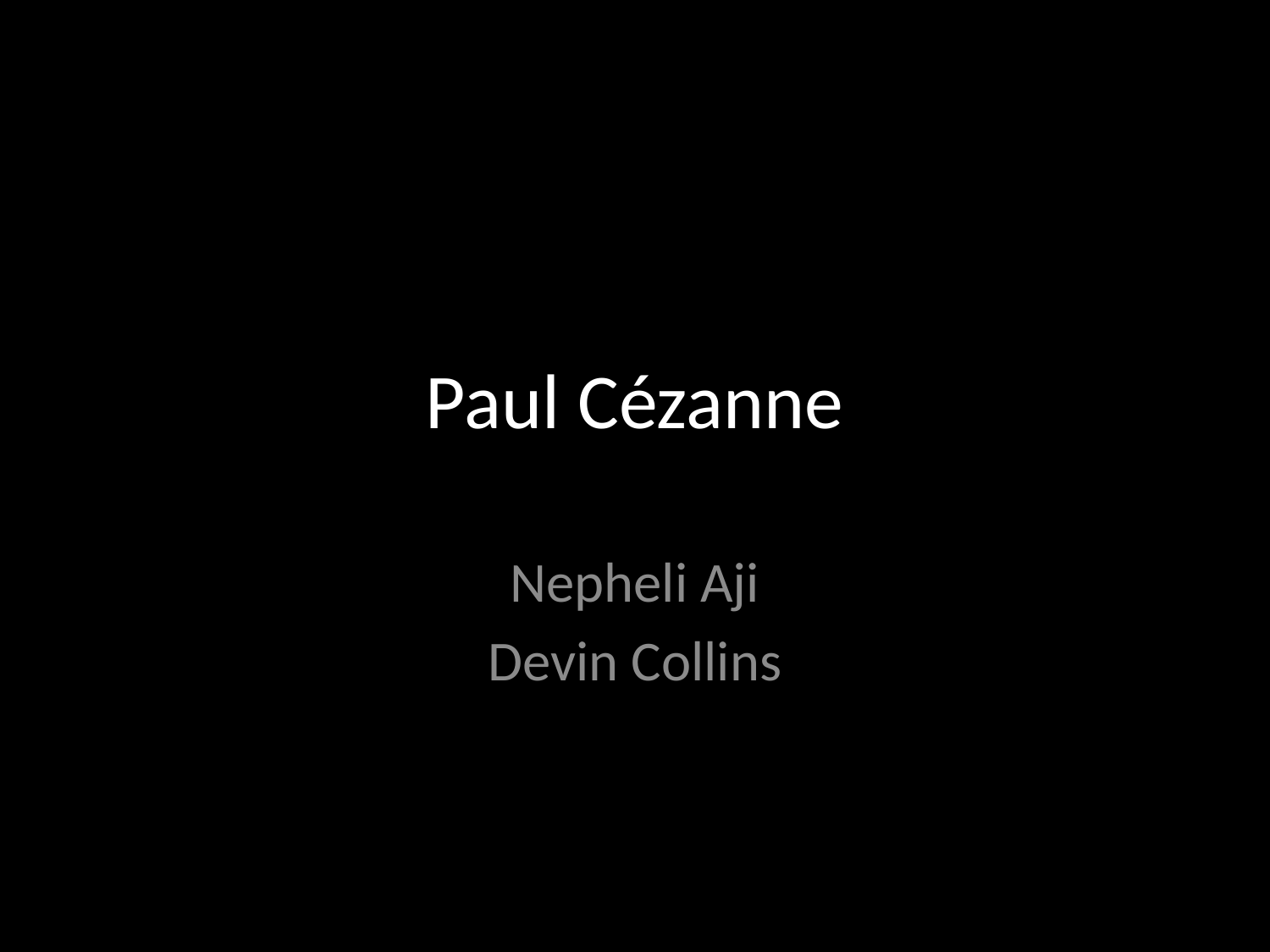

# Paul Cézanne
Nepheli Aji
Devin Collins